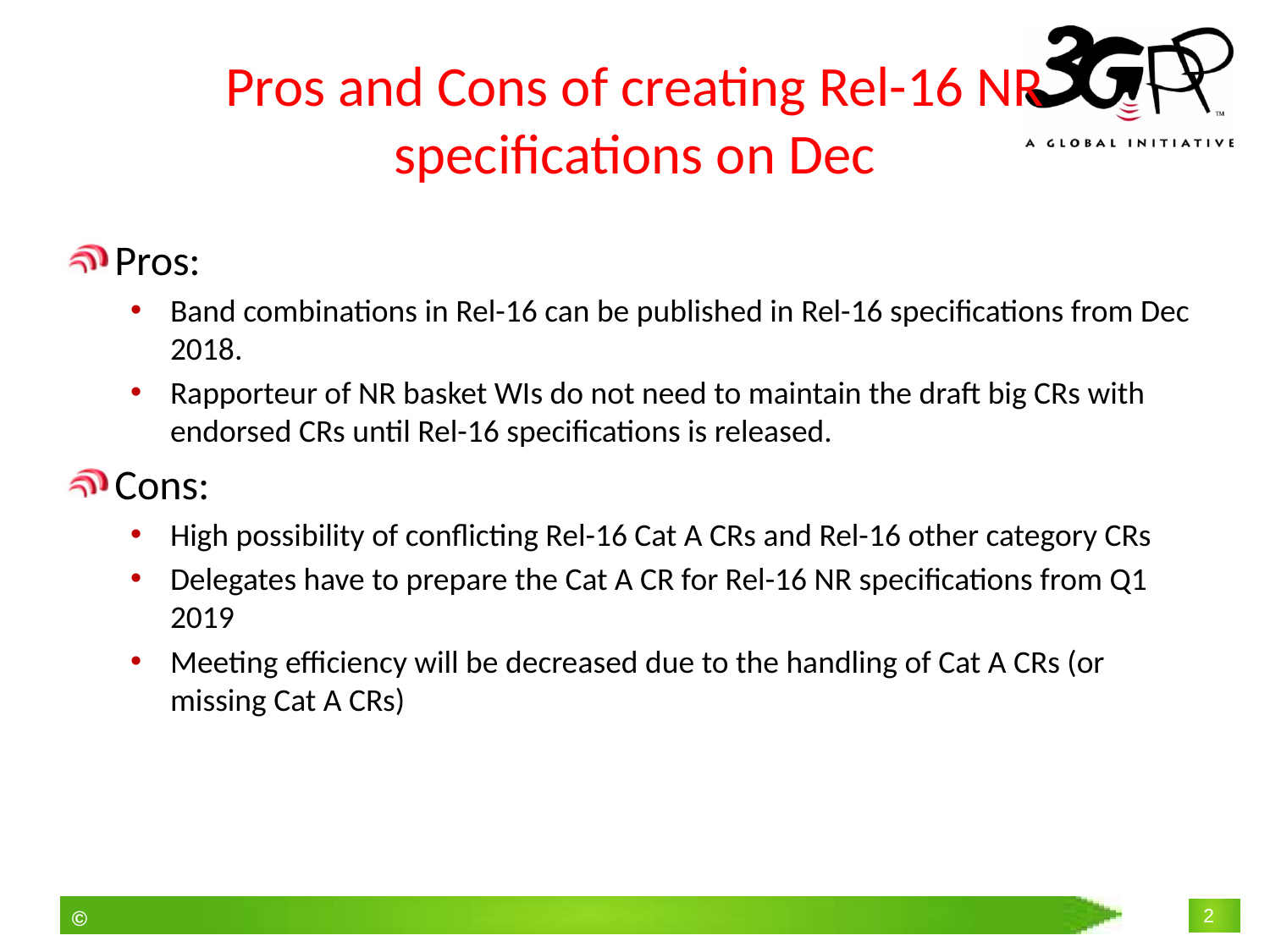

# Pros and Cons of creating Rel-16 NR specifications on Dec
Pros:
Band combinations in Rel-16 can be published in Rel-16 specifications from Dec 2018.
Rapporteur of NR basket WIs do not need to maintain the draft big CRs with endorsed CRs until Rel-16 specifications is released.
Cons:
High possibility of conflicting Rel-16 Cat A CRs and Rel-16 other category CRs
Delegates have to prepare the Cat A CR for Rel-16 NR specifications from Q1 2019
Meeting efficiency will be decreased due to the handling of Cat A CRs (or missing Cat A CRs)